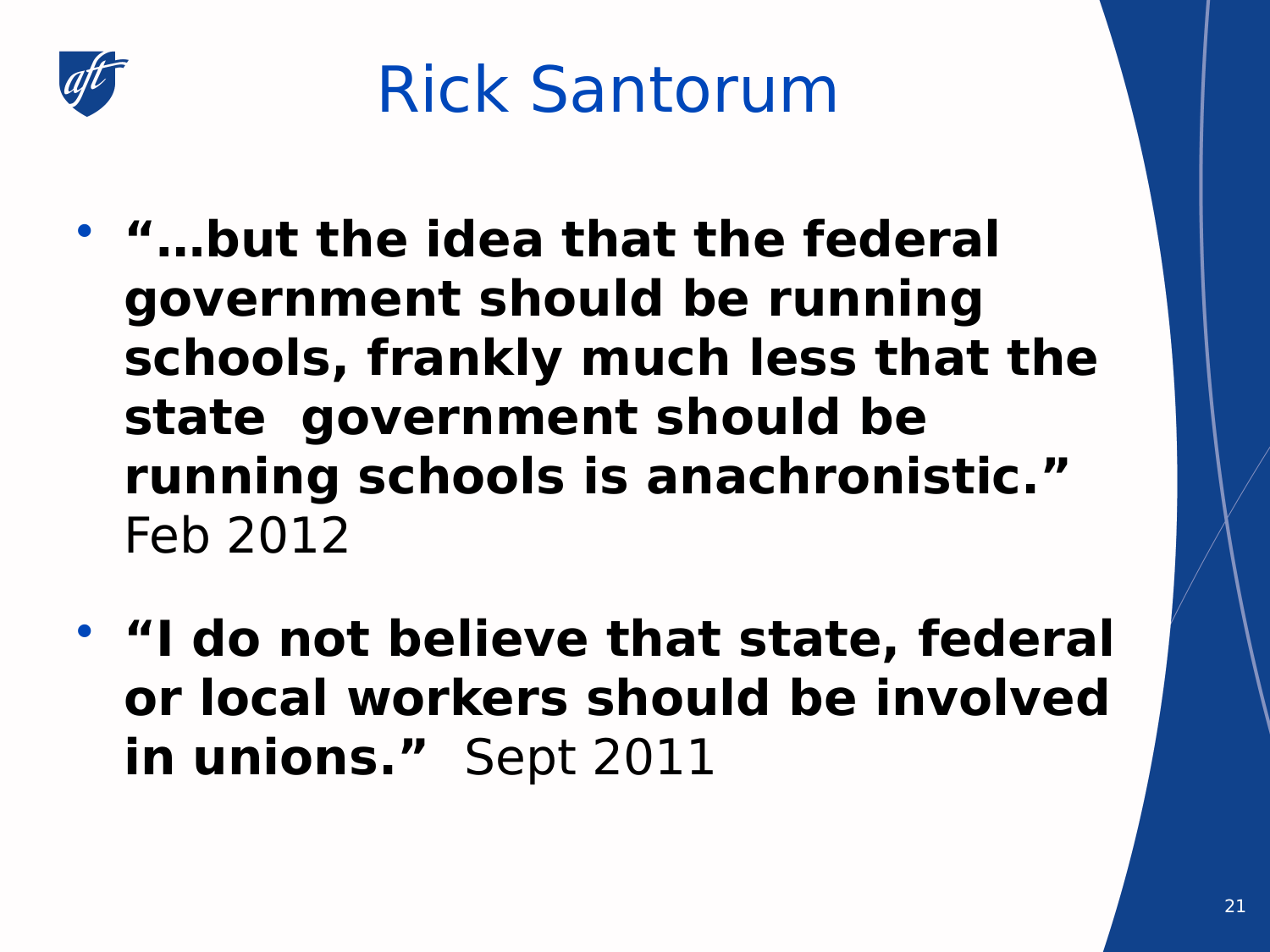

# Rick Santorum
“…but the idea that the federal government should be running schools, frankly much less that the state  government should be running schools is anachronistic.” Feb 2012

“I do not believe that state, federal or local workers should be involved in unions.”  Sept 2011
21